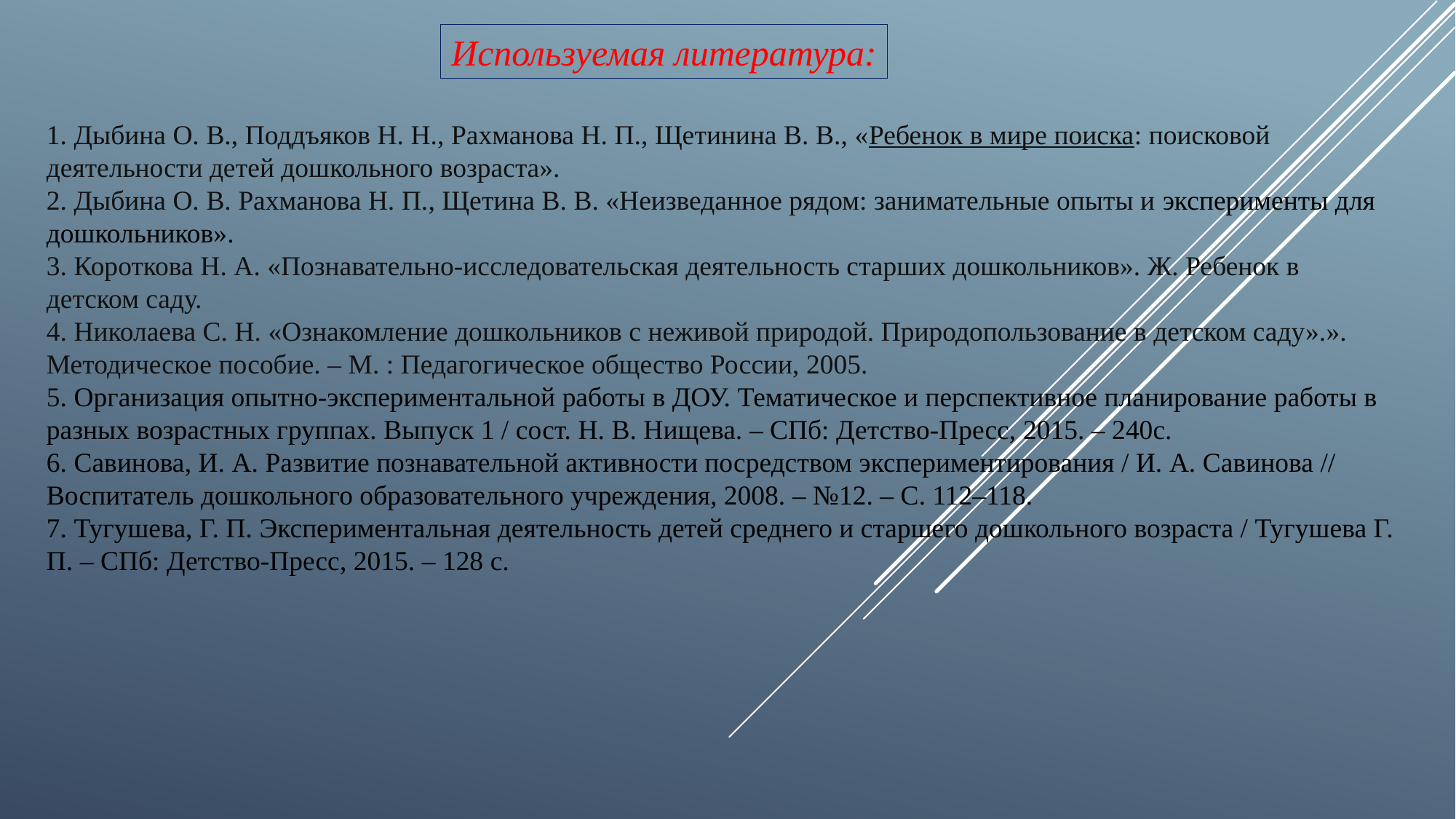

Используемая литература:

1. Дыбина О. В., Поддъяков Н. Н., Рахманова Н. П., Щетинина В. В., «Ребенок в мире поиска: поисковой деятельности детей дошкольного возраста».
2. Дыбина О. В. Рахманова Н. П., Щетина В. В. «Неизведанное рядом: занимательные опыты и эксперименты для дошкольников».
3. Короткова Н. А. «Познавательно-исследовательская деятельность старших дошкольников». Ж. Ребенок в детском саду.
4. Николаева С. Н. «Ознакомление дошкольников с неживой природой. Природопользование в детском саду».». Методическое пособие. – М. : Педагогическое общество России, 2005.
5. Организация опытно-экспериментальной работы в ДОУ. Тематическое и перспективное планирование работы в разных возрастных группах. Выпуск 1 / сост. Н. В. Нищева. – СПб: Детство-Пресс, 2015. – 240с.
6. Савинова, И. А. Развитие познавательной активности посредством экспериментирования / И. А. Савинова // Воспитатель дошкольного образовательного учреждения, 2008. – №12. – С. 112–118.
7. Тугушева, Г. П. Экспериментальная деятельность детей среднего и старшего дошкольного возраста / Тугушева Г. П. – СПб: Детство-Пресс, 2015. – 128 с.